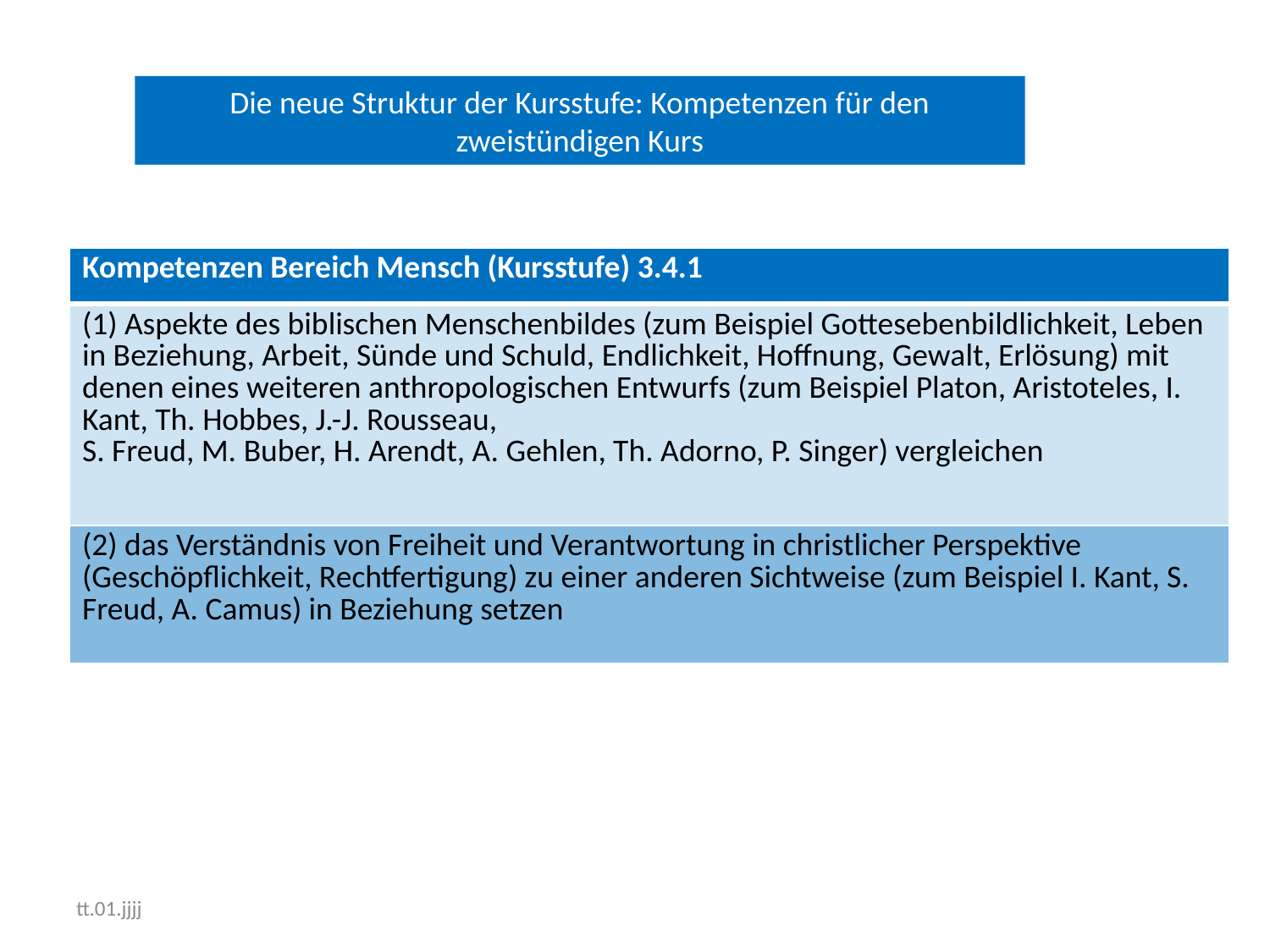

Die neue Struktur der Kursstufe: Kompetenzen für den zweistündigen Kurs
| Kompetenzen Bereich Mensch (Kursstufe) 3.4.1 |
| --- |
| (1) Aspekte des biblischen Menschenbildes (zum Beispiel Gottesebenbildlichkeit, Leben in Beziehung, Arbeit, Sünde und Schuld, Endlichkeit, Hoffnung, Gewalt, Erlösung) mit denen eines weiteren anthropologischen Entwurfs (zum Beispiel Platon, Aristoteles, I. Kant, Th. Hobbes, J.-J. Rousseau, S. Freud, M. Buber, H. Arendt, A. Gehlen, Th. Adorno, P. Singer) vergleichen |
| (2) das Verständnis von Freiheit und Verantwortung in christlicher Perspektive (Geschöpflichkeit, Rechtfertigung) zu einer anderen Sichtweise (zum Beispiel I. Kant, S. Freud, A. Camus) in Beziehung setzen |
tt.01.jjjj